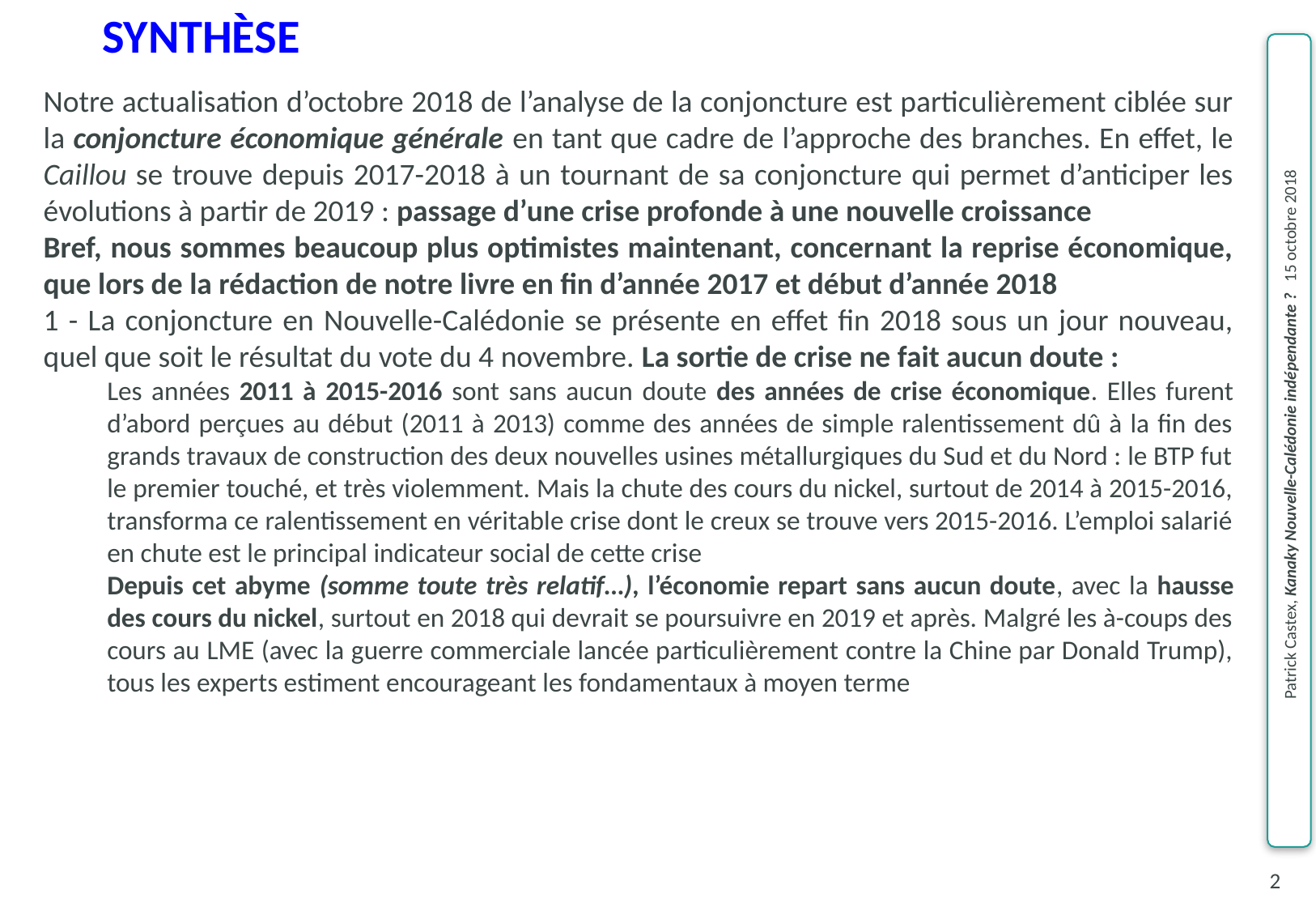

synthèse
Notre actualisation d’octobre 2018 de l’analyse de la conjoncture est particulièrement ciblée sur la conjoncture économique générale en tant que cadre de l’approche des branches. En effet, le Caillou se trouve depuis 2017-2018 à un tournant de sa conjoncture qui permet d’anticiper les évolutions à partir de 2019 : passage d’une crise profonde à une nouvelle croissance
Bref, nous sommes beaucoup plus optimistes maintenant, concernant la reprise économique, que lors de la rédaction de notre livre en fin d’année 2017 et début d’année 2018
1 - La conjoncture en Nouvelle-Calédonie se présente en effet fin 2018 sous un jour nouveau, quel que soit le résultat du vote du 4 novembre. La sortie de crise ne fait aucun doute :
Les années 2011 à 2015-2016 sont sans aucun doute des années de crise économique. Elles furent d’abord perçues au début (2011 à 2013) comme des années de simple ralentissement dû à la fin des grands travaux de construction des deux nouvelles usines métallurgiques du Sud et du Nord : le BTP fut le premier touché, et très violemment. Mais la chute des cours du nickel, surtout de 2014 à 2015-2016, transforma ce ralentissement en véritable crise dont le creux se trouve vers 2015-2016. L’emploi salarié en chute est le principal indicateur social de cette crise
Depuis cet abyme (somme toute très relatif…), l’économie repart sans aucun doute, avec la hausse des cours du nickel, surtout en 2018 qui devrait se poursuivre en 2019 et après. Malgré les à-coups des cours au LME (avec la guerre commerciale lancée particulièrement contre la Chine par Donald Trump), tous les experts estiment encourageant les fondamentaux à moyen terme